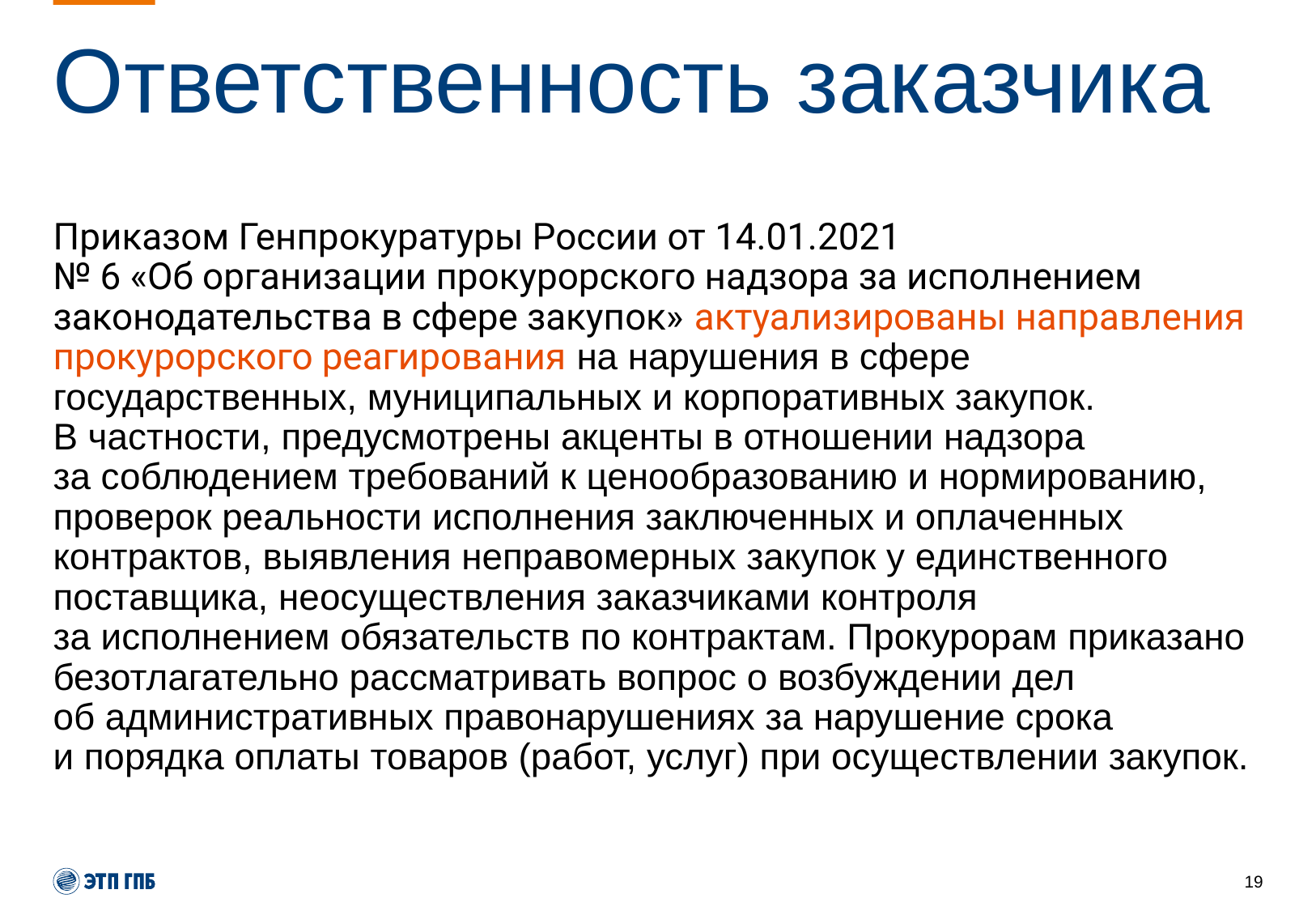

# Ответственность заказчика
Приказом Генпрокуратуры России от 14.01.2021 № 6 «Об организации прокурорского надзора за исполнением законодательства в сфере закупок» актуализированы направления прокурорского реагирования на нарушения в сфере государственных, муниципальных и корпоративных закупок. В частности, предусмотрены акценты в отношении надзора за соблюдением требований к ценообразованию и нормированию, проверок реальности исполнения заключенных и оплаченных контрактов, выявления неправомерных закупок у единственного поставщика, неосуществления заказчиками контроля за исполнением обязательств по контрактам. Прокурорам приказано безотлагательно рассматривать вопрос о возбуждении дел об административных правонарушениях за нарушение срока и порядка оплаты товаров (работ, услуг) при осуществлении закупок.